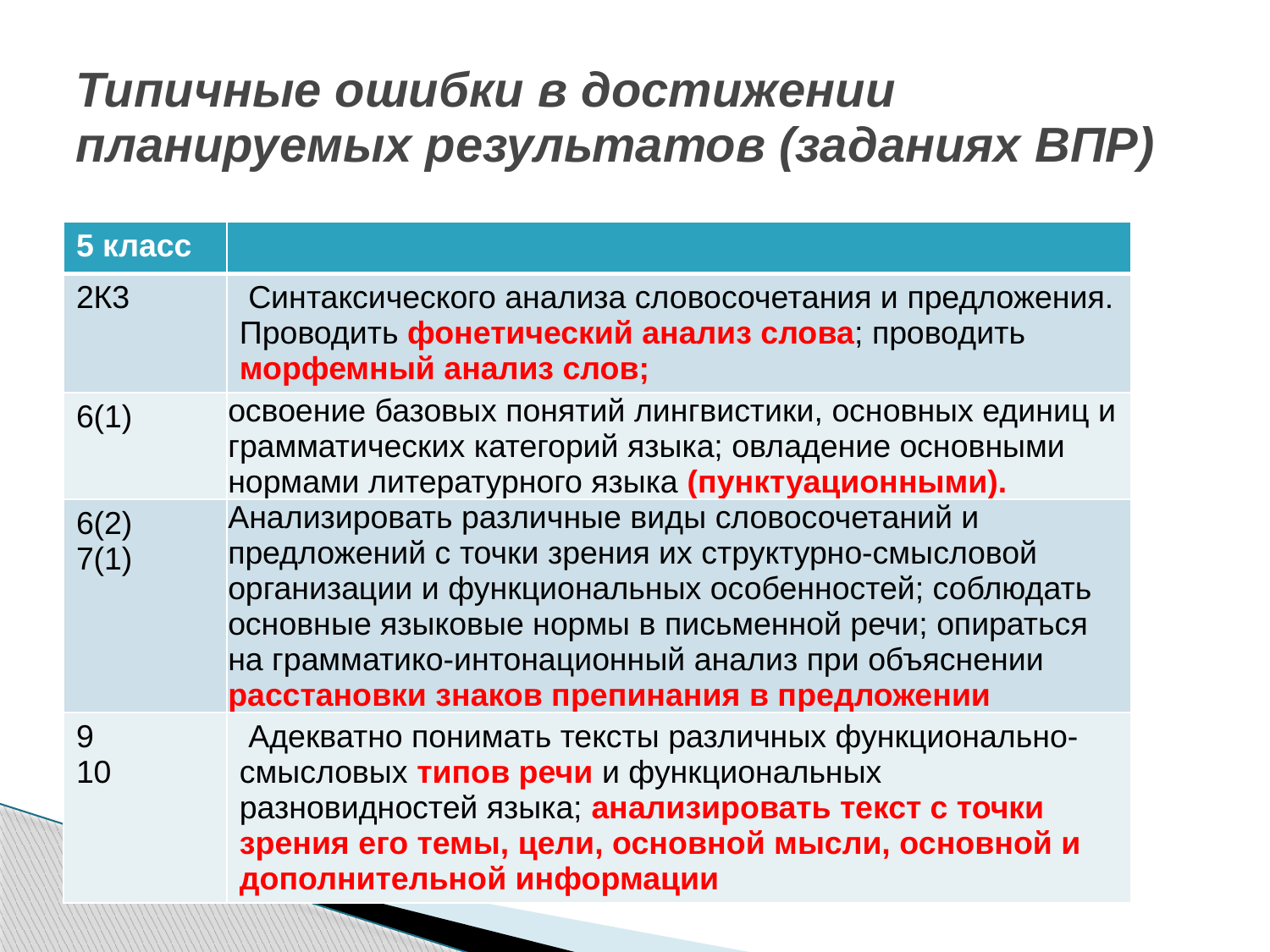

# Типичные ошибки в достижении планируемых результатов (заданиях ВПР)
| 5 класс |  |
| --- | --- |
| 2К3 | Синтаксического анализа словосочетания и предложения. Проводить фонетический анализ слова; проводить морфемный анализ слов; |
| 6(1) | освоение базовых понятий лингвистики, основных единиц и грамматических категорий языка; овладение основными нормами литературного языка (пунктуационными). |
| 6(2) 7(1) | Анализировать различные виды словосочетаний и предложений с точки зрения их структурно-смысловой организации и функциональных особенностей; соблюдать основные языковые нормы в письменной речи; опираться на грамматико-интонационный анализ при объяснении расстановки знаков препинания в предложении |
| 9 10 | Адекватно понимать тексты различных функционально-смысловых типов речи и функциональных разновидностей языка; анализировать текст с точки зрения его темы, цели, основной мысли, основной и дополнительной информации |